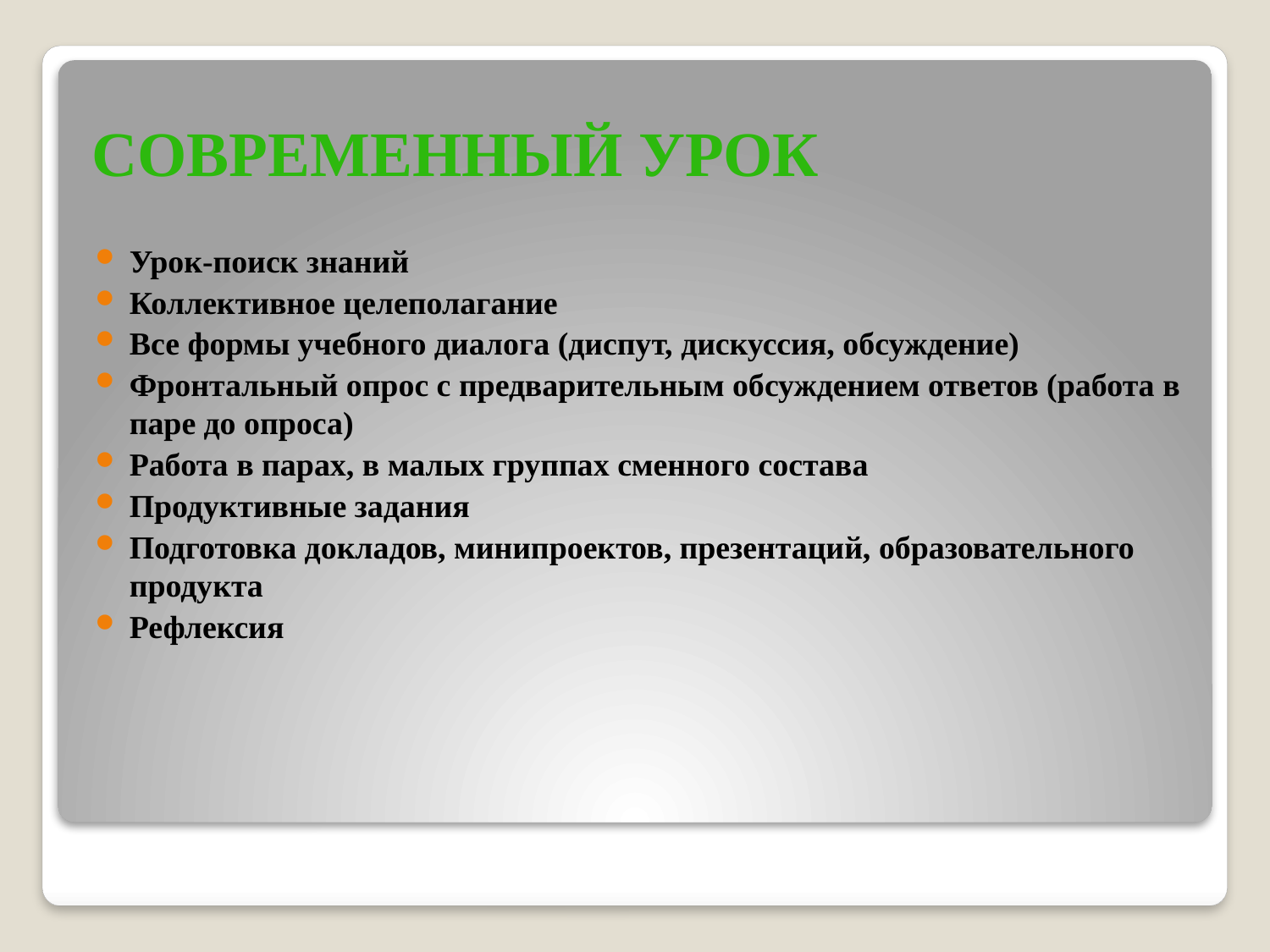

# Современный урок
Урок-поиск знаний
Коллективное целеполагание
Все формы учебного диалога (диспут, дискуссия, обсуждение)
Фронтальный опрос с предварительным обсуждением ответов (работа в паре до опроса)
Работа в парах, в малых группах сменного состава
Продуктивные задания
Подготовка докладов, минипроектов, презентаций, образовательного продукта
Рефлексия